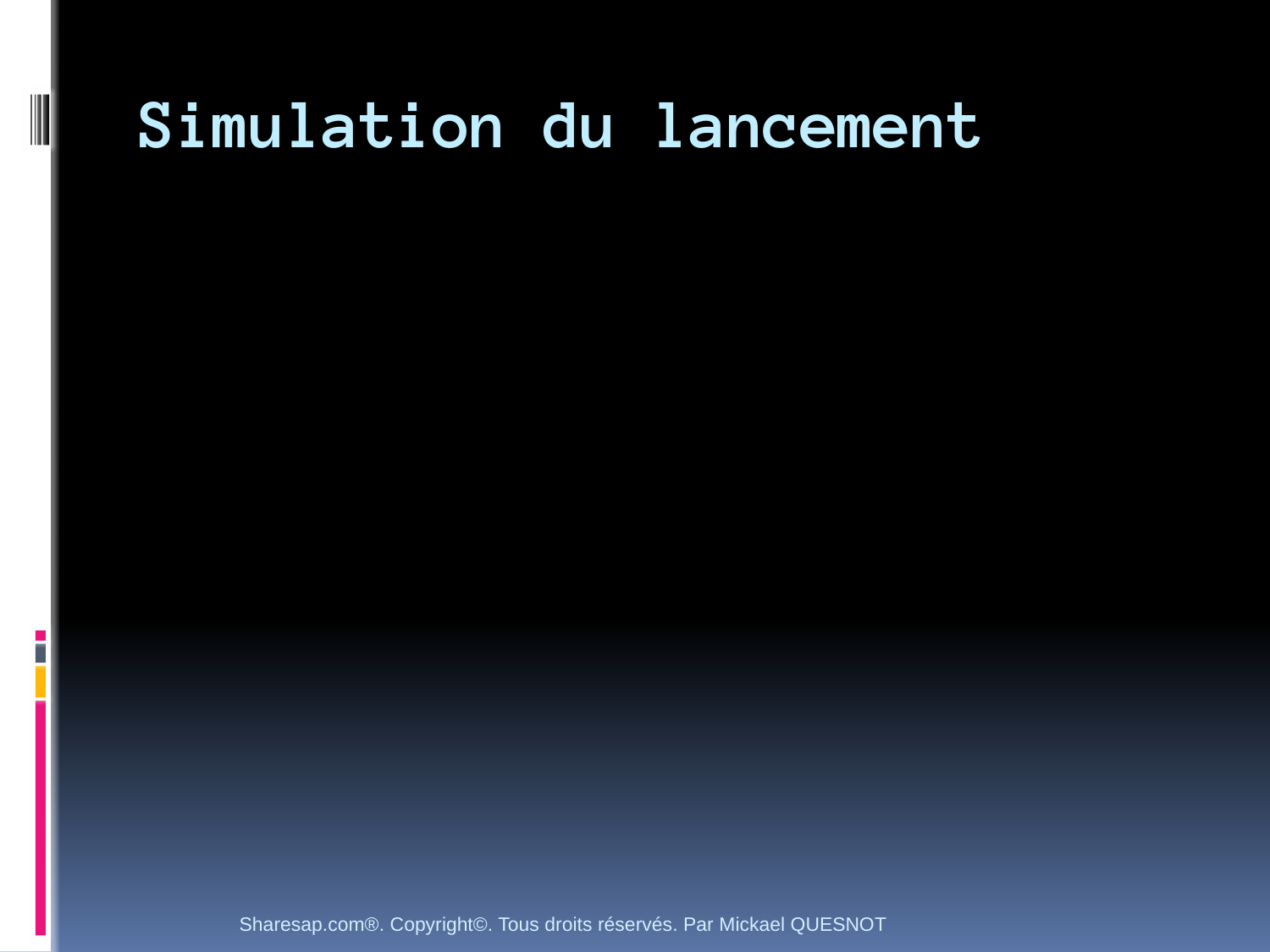

# Simulation du lancement
Sharesap.com®. Copyright©. Tous droits réservés. Par Mickael QUESNOT